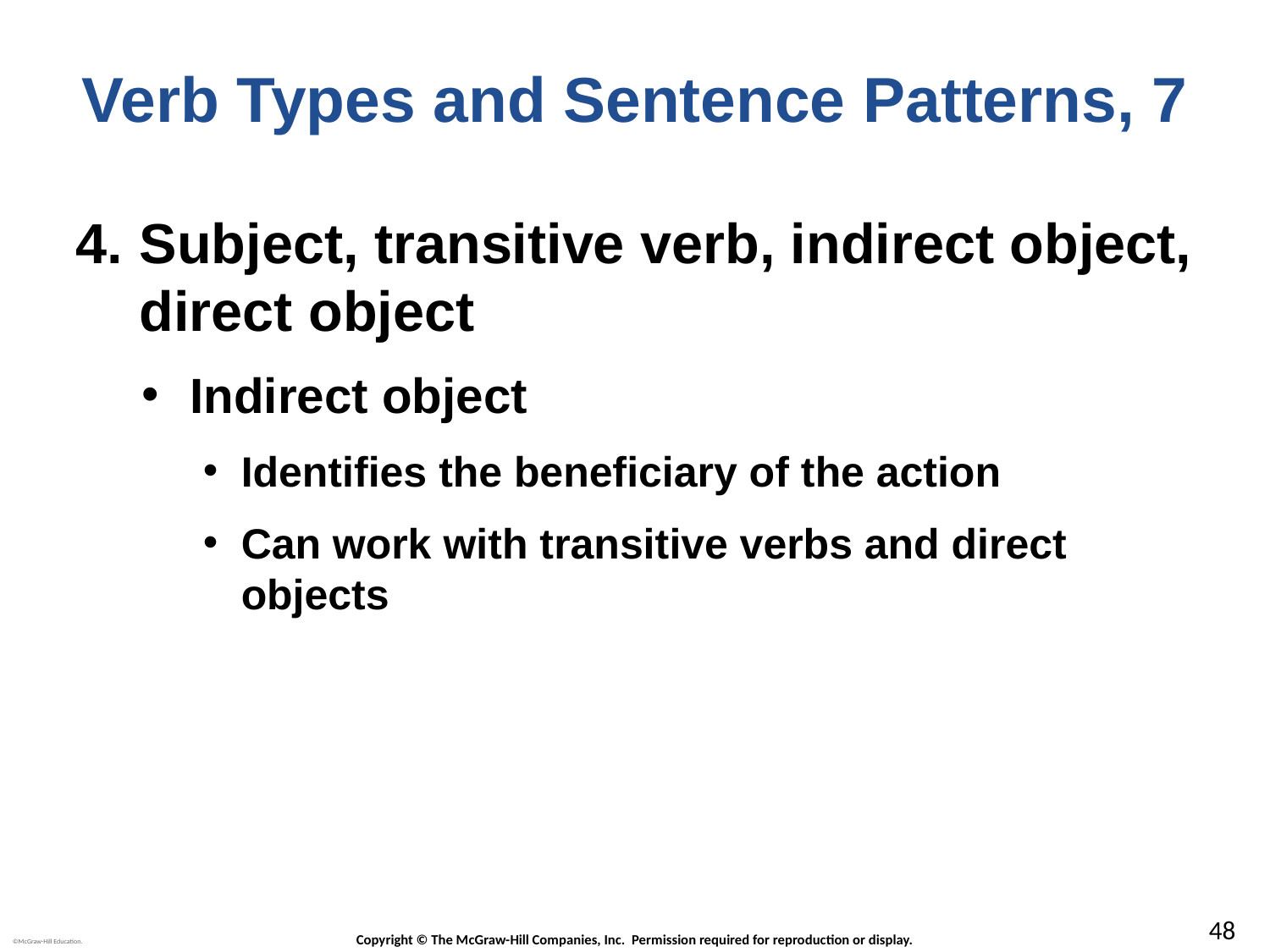

# Verb Types and Sentence Patterns, 7
Subject, transitive verb, indirect object, direct object
Indirect object
Identifies the beneficiary of the action
Can work with transitive verbs and direct objects